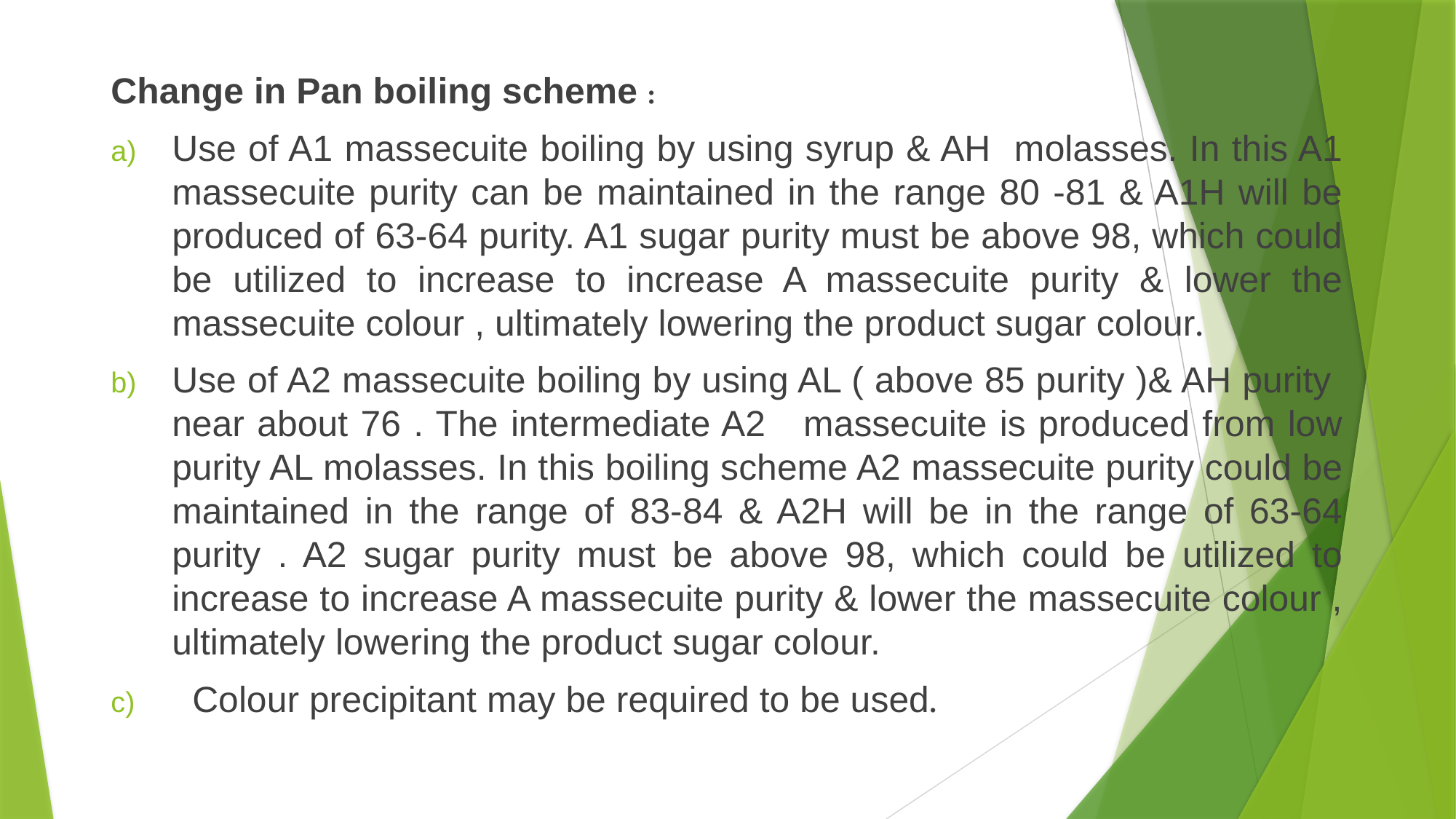

Change in Pan boiling scheme :
Use of A1 massecuite boiling by using syrup & AH  molasses. In this A1 massecuite purity can be maintained in the range 80 -81 & A1H will be produced of 63-64 purity. A1 sugar purity must be above 98, which could be utilized to increase to increase A massecuite purity & lower the massecuite colour , ultimately lowering the product sugar colour.
Use of A2 massecuite boiling by using AL ( above 85 purity )& AH purity  near about 76 . The intermediate A2   massecuite is produced from low purity AL molasses. In this boiling scheme A2 massecuite purity could be maintained in the range of 83-84 & A2H will be in the range of 63-64 purity . A2 sugar purity must be above 98, which could be utilized to increase to increase A massecuite purity & lower the massecuite colour , ultimately lowering the product sugar colour.
  Colour precipitant may be required to be used.